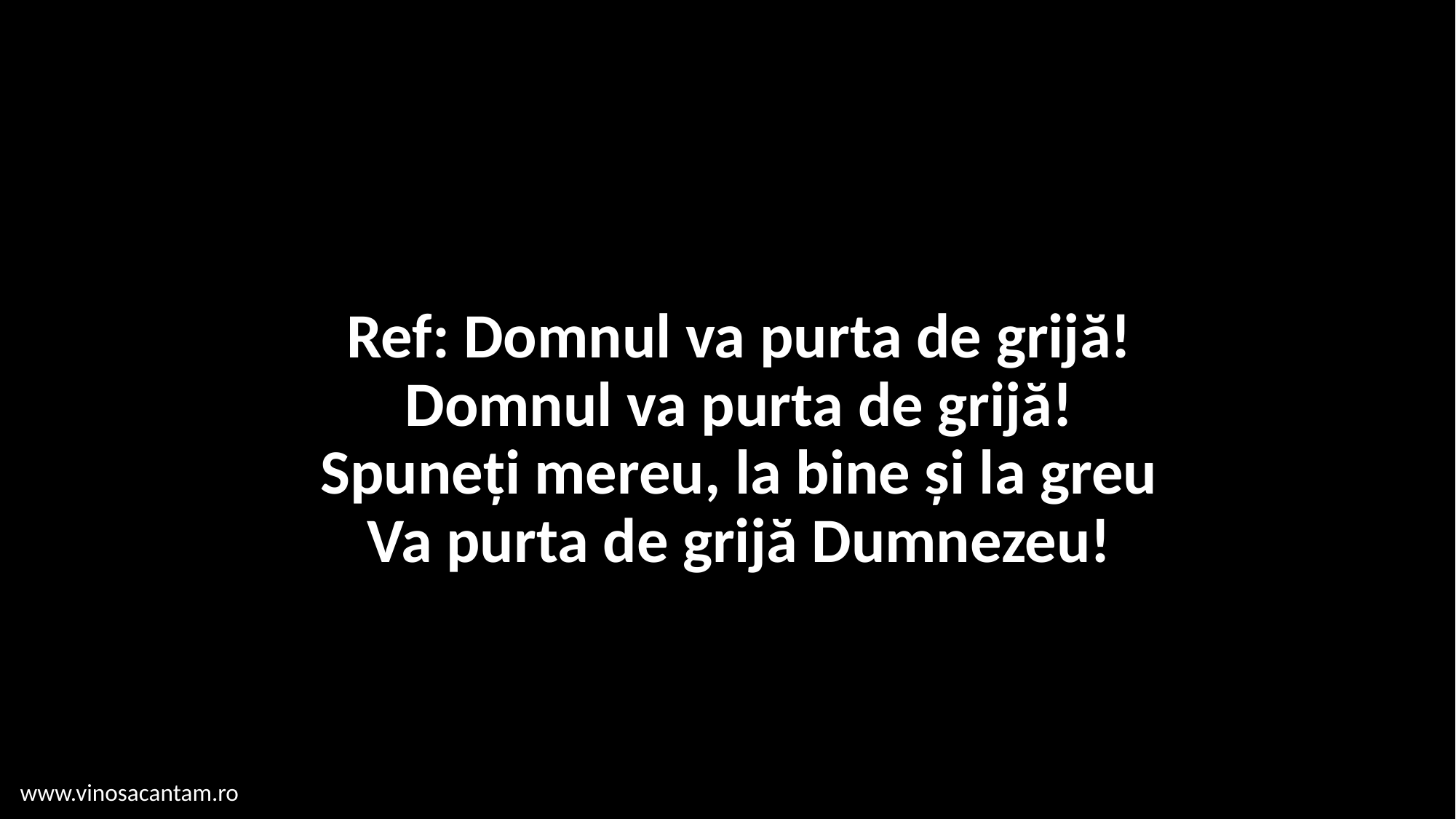

# Ref: Domnul va purta de grijă! Domnul va purta de grijă! Spuneți mereu, la bine și la greu Va purta de grijă Dumnezeu!
www.vinosacantam.ro